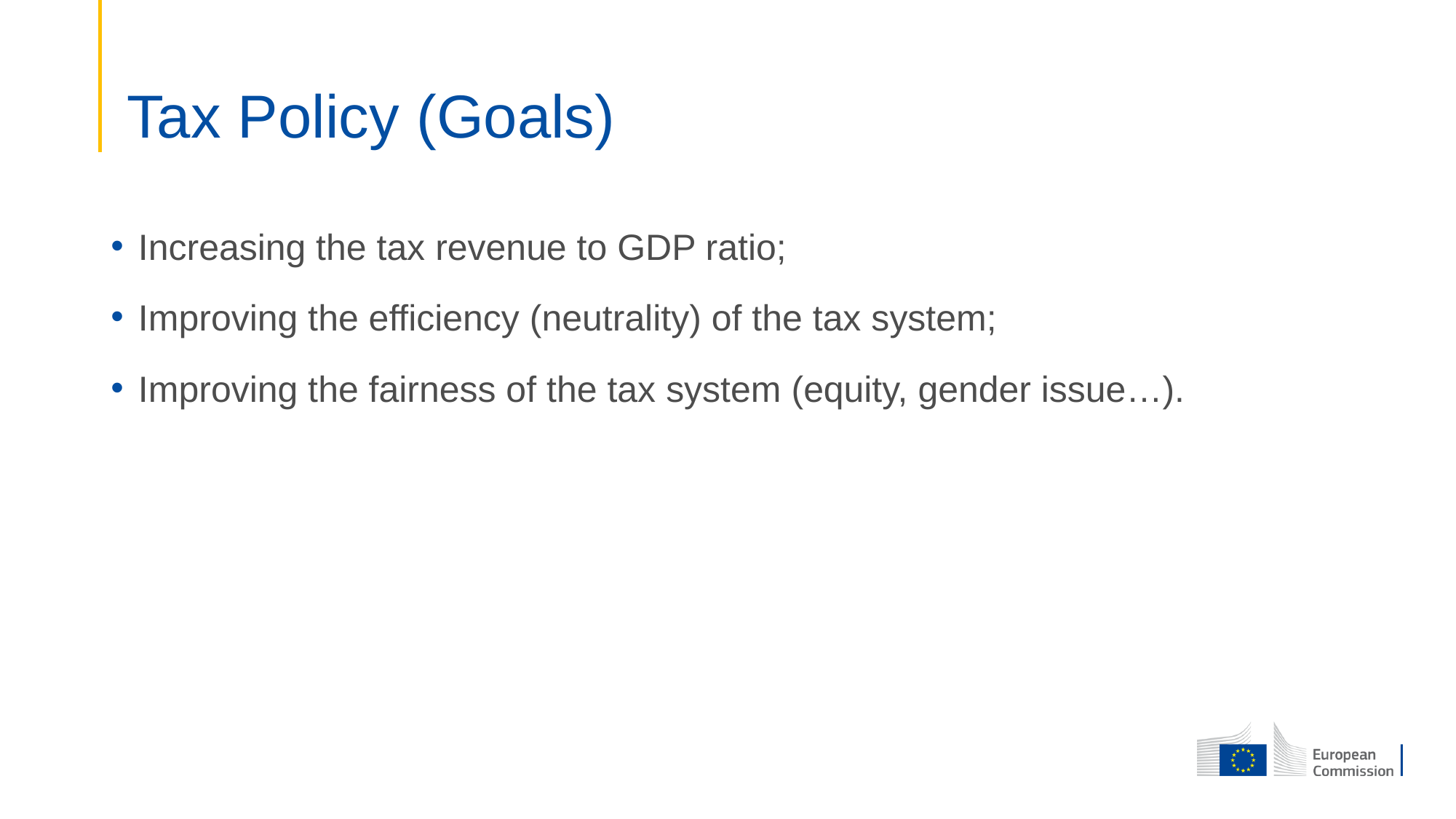

# Tax Policy (Goals)
Increasing the tax revenue to GDP ratio;
Improving the efficiency (neutrality) of the tax system;
Improving the fairness of the tax system (equity, gender issue…).